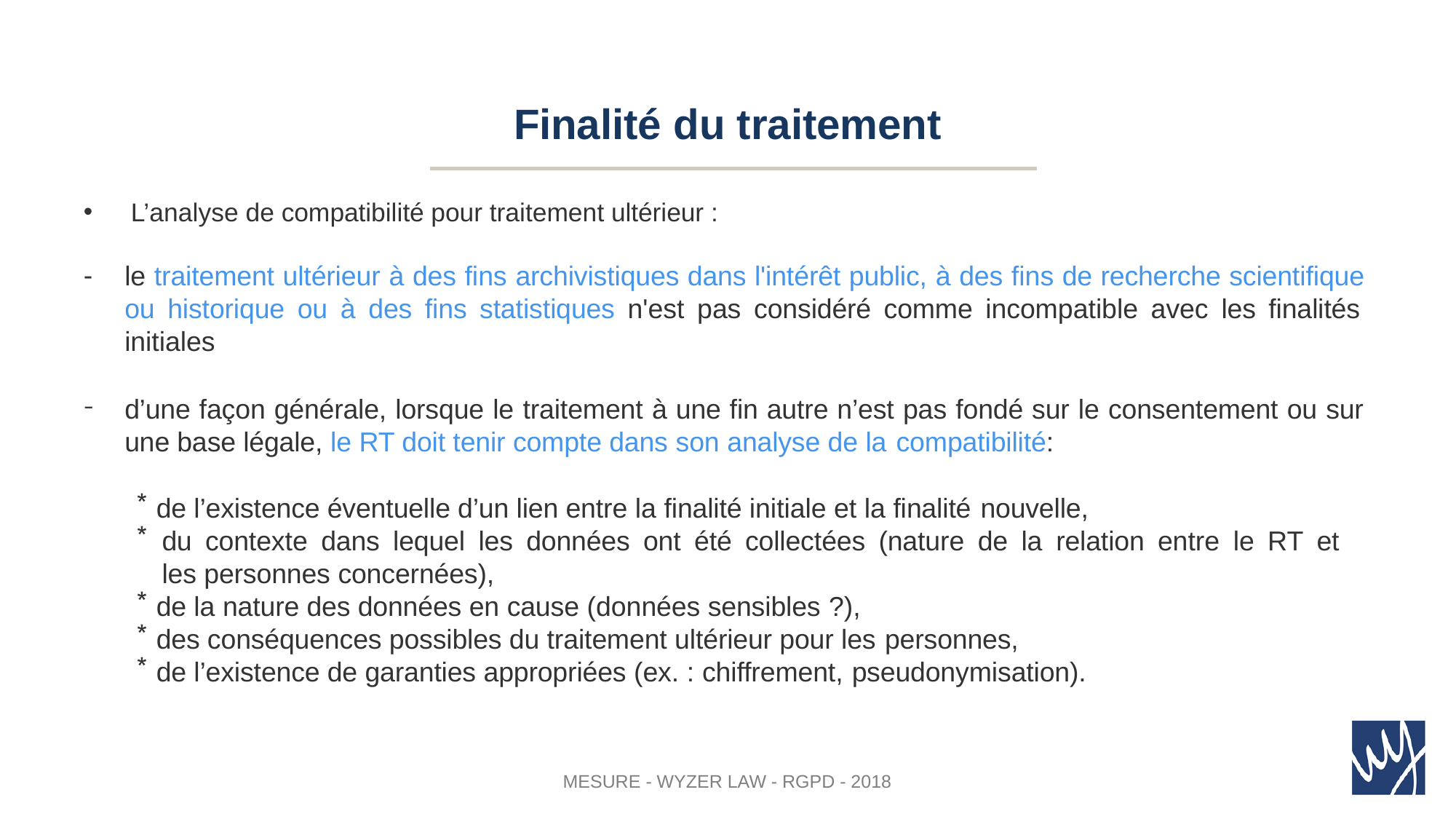

Finalité du traitement

L’analyse de compatibilité pour traitement ultérieur :

le traitement ultérieur à des fins archivistiques dans l'intérêt public, à des fins de recherche scientifique  ou historique ou à des fins statistiques n'est pas considéré comme incompatible avec les finalités  initiales

d’une façon générale, lorsque le traitement à une fin autre n’est pas fondé sur le consentement ou sur  une base légale, le RT doit tenir compte dans son analyse de la compatibilité:

de l’existence éventuelle d’un lien entre la finalité initiale et la finalité nouvelle,
du contexte dans lequel les données ont été collectées (nature de la relation entre le RT et les personnes concernées),
de la nature des données en cause (données sensibles ?),
des conséquences possibles du traitement ultérieur pour les personnes,
de l’existence de garanties appropriées (ex. : chiffrement, pseudonymisation).
MESURE - WYZER LAW - RGPD - 2018